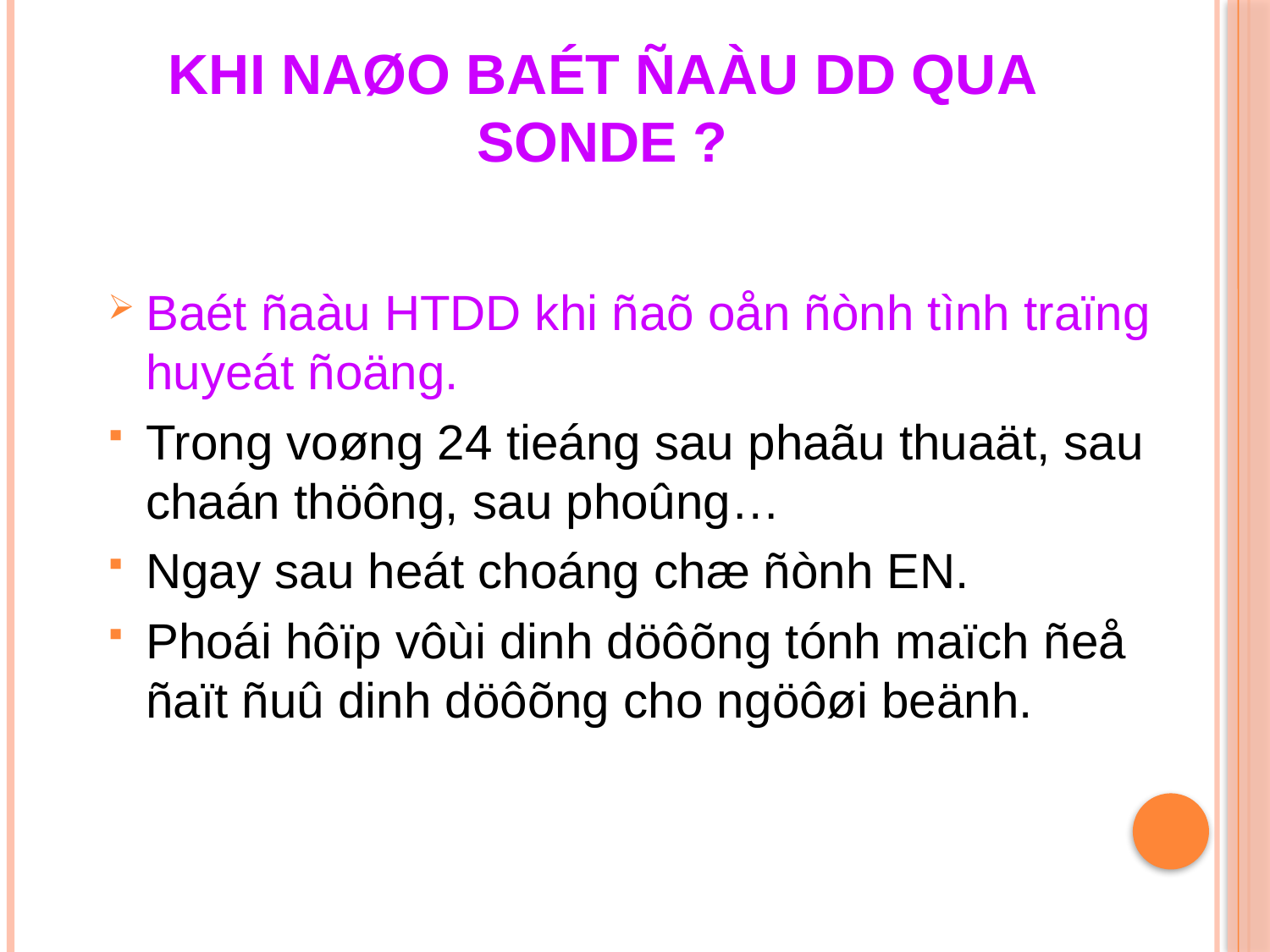

# Khi naøo baét ñaàu DD qua sonde ?
Baét ñaàu HTDD khi ñaõ oån ñònh tình traïng huyeát ñoäng.
Trong voøng 24 tieáng sau phaãu thuaät, sau chaán thöông, sau phoûng…
Ngay sau heát choáng chæ ñònh EN.
Phoái hôïp vôùi dinh döôõng tónh maïch ñeå ñaït ñuû dinh döôõng cho ngöôøi beänh.